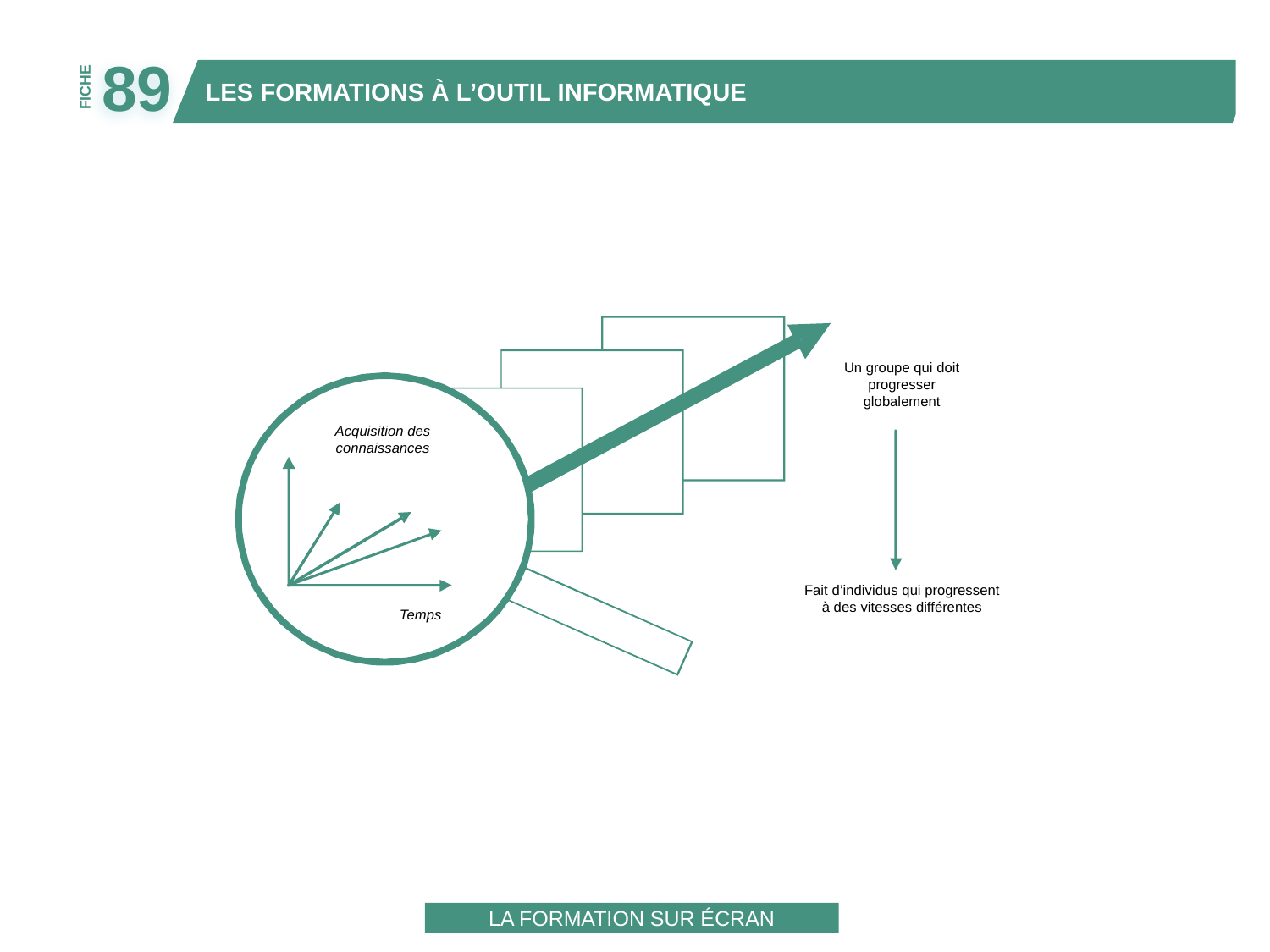

89

LES FORMATIONS À L’OUTIL INFORMATIQUE
FICHE

Un groupe qui doit
progresser
globalement

Acquisition des
connaissances

Fait d’individus qui progressent
à des vitesses différentes
Temps
LA FORMATION SUR ÉCRAN